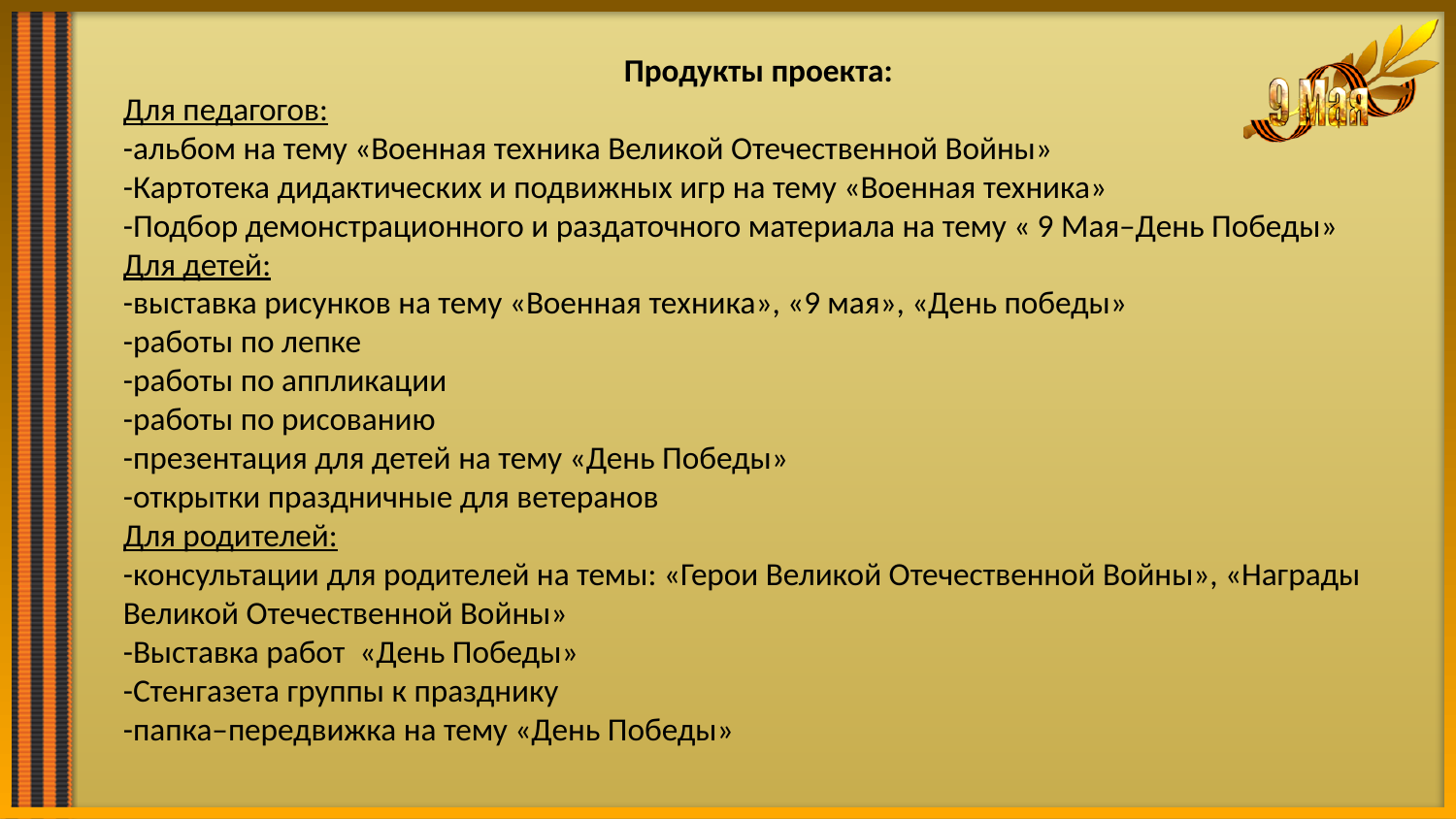

Продукты проекта:
Для педагогов:
-альбом на тему «Военная техника Великой Отечественной Войны»
-Картотека дидактических и подвижных игр на тему «Военная техника»
-Подбор демонстрационного и раздаточного материала на тему « 9 Мая–День Победы»
Для детей:
-выставка рисунков на тему «Военная техника», «9 мая», «День победы»
-работы по лепке
-работы по аппликации
-работы по рисованию
-презентация для детей на тему «День Победы»
-открытки праздничные для ветеранов
Для родителей:
-консультации для родителей на темы: «Герои Великой Отечественной Войны», «Награды Великой Отечественной Войны»
-Выставка работ  «День Победы»
-Стенгазета группы к празднику
-папка–передвижка на тему «День Победы»